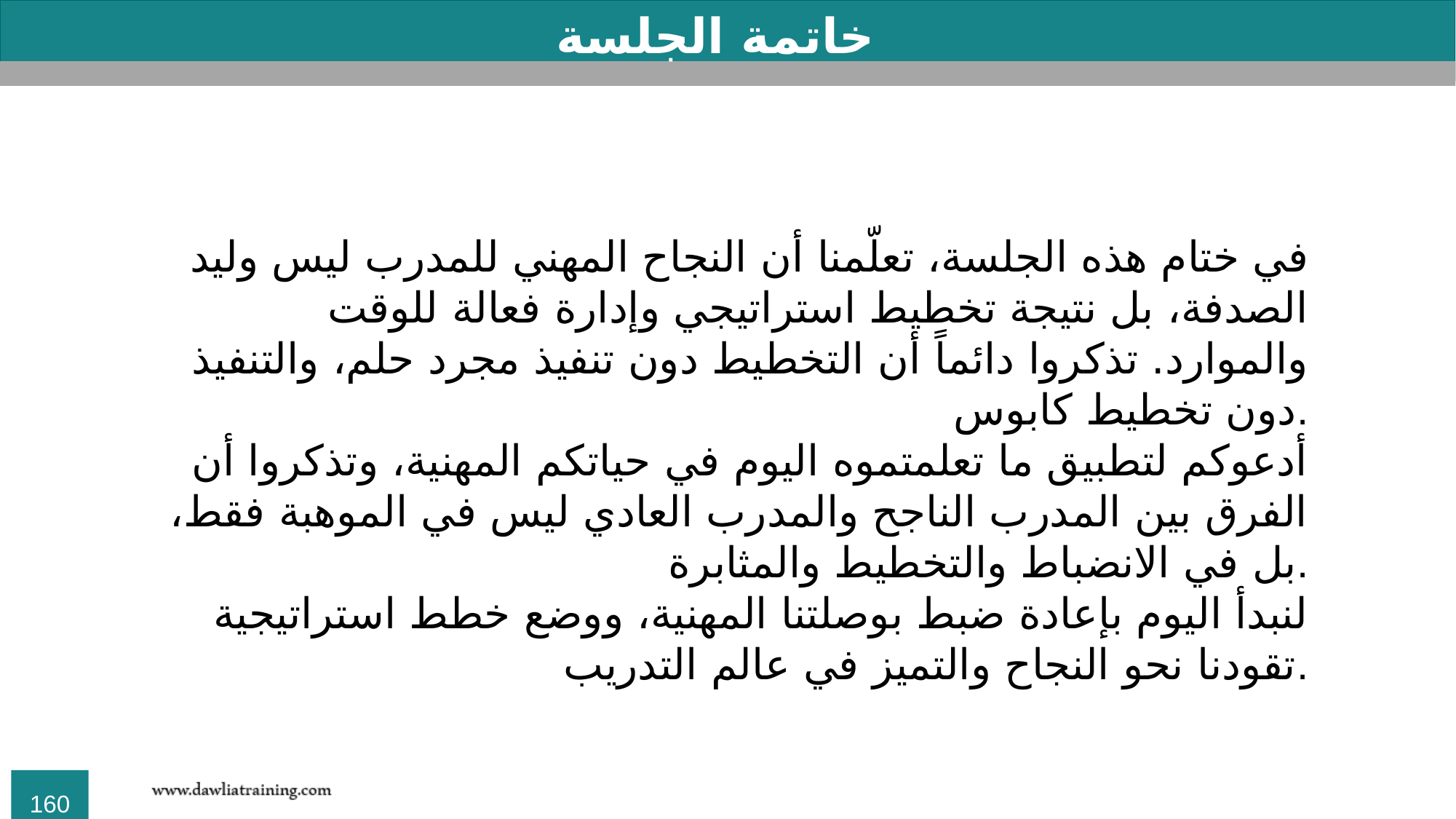

خاتمة الجلسة
في ختام هذه الجلسة، تعلّمنا أن النجاح المهني للمدرب ليس وليد الصدفة، بل نتيجة تخطيط استراتيجي وإدارة فعالة للوقت والموارد. تذكروا دائماً أن التخطيط دون تنفيذ مجرد حلم، والتنفيذ دون تخطيط كابوس.
أدعوكم لتطبيق ما تعلمتموه اليوم في حياتكم المهنية، وتذكروا أن الفرق بين المدرب الناجح والمدرب العادي ليس في الموهبة فقط، بل في الانضباط والتخطيط والمثابرة.
لنبدأ اليوم بإعادة ضبط بوصلتنا المهنية، ووضع خطط استراتيجية تقودنا نحو النجاح والتميز في عالم التدريب.